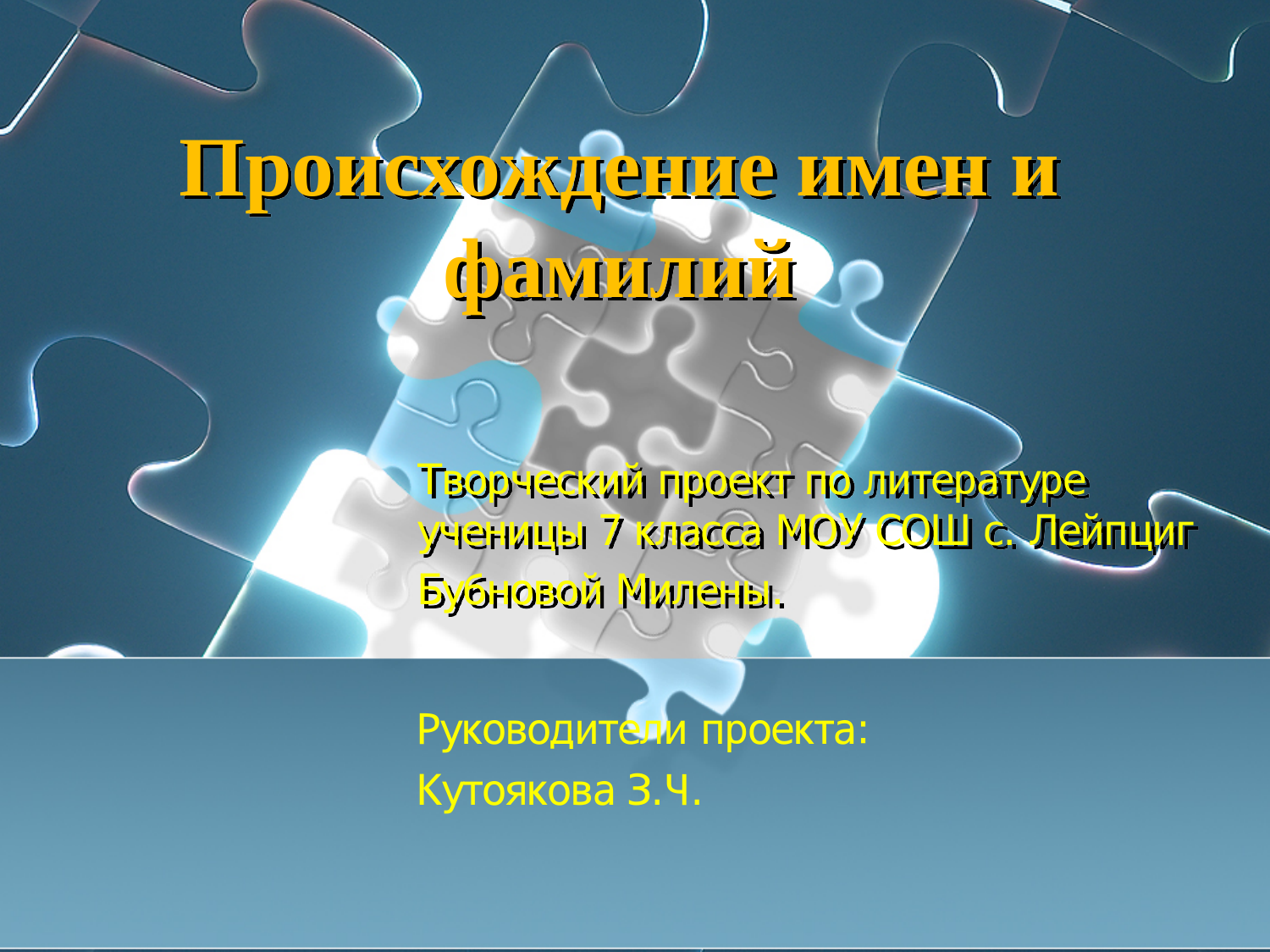

# Происхождение имен и фамилий
Творческий проект по литературе ученицы 7 класса МОУ СОШ с. Лейпциг
Бубновой Милены.
Руководители проекта:
Кутоякова З.Ч.